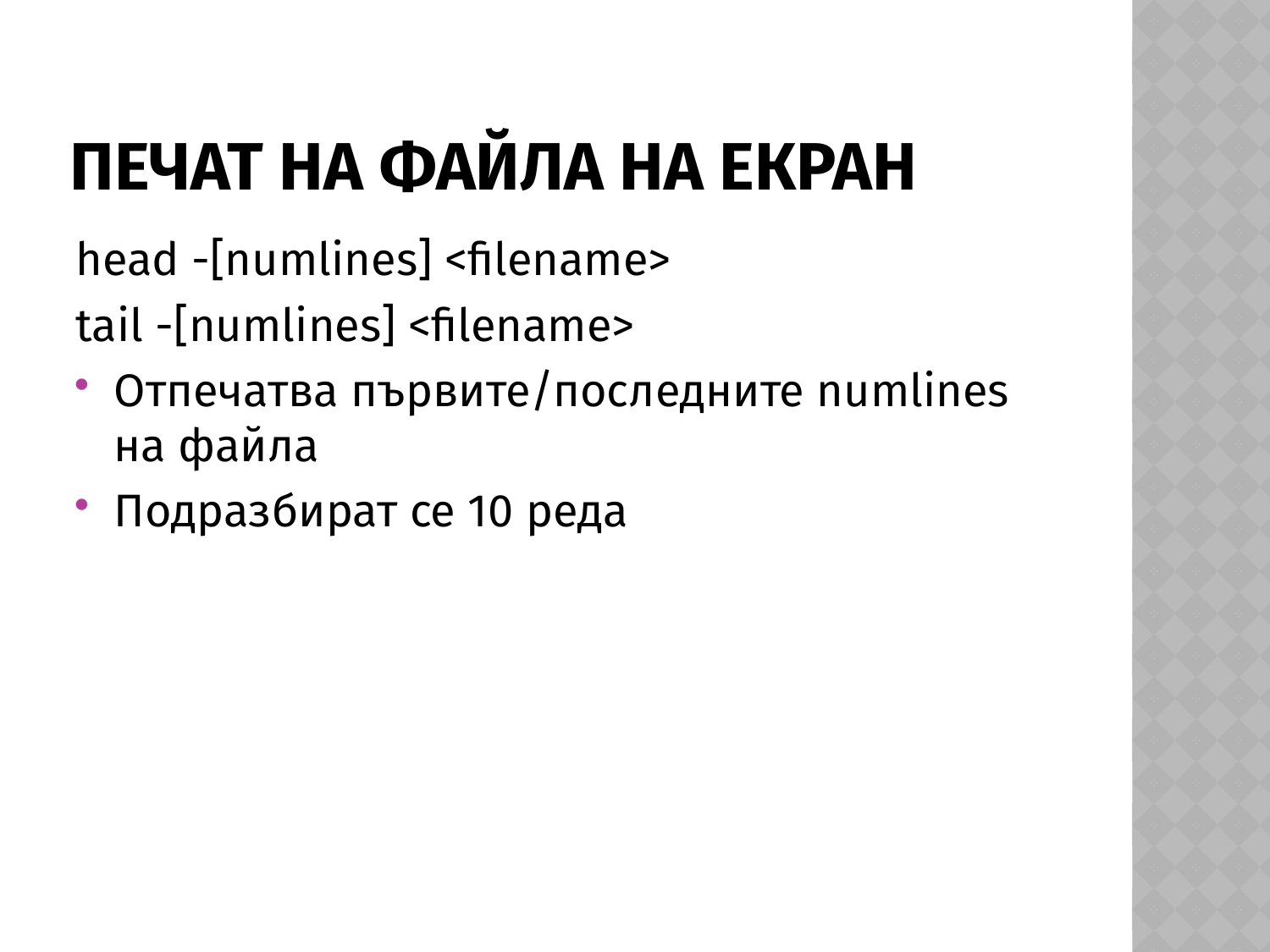

# Печат на файла на екран
head -[numlines] <filename>
tail -[numlines] <filename>
Отпечатва първите/последните numlines на файла
Подразбират се 10 реда